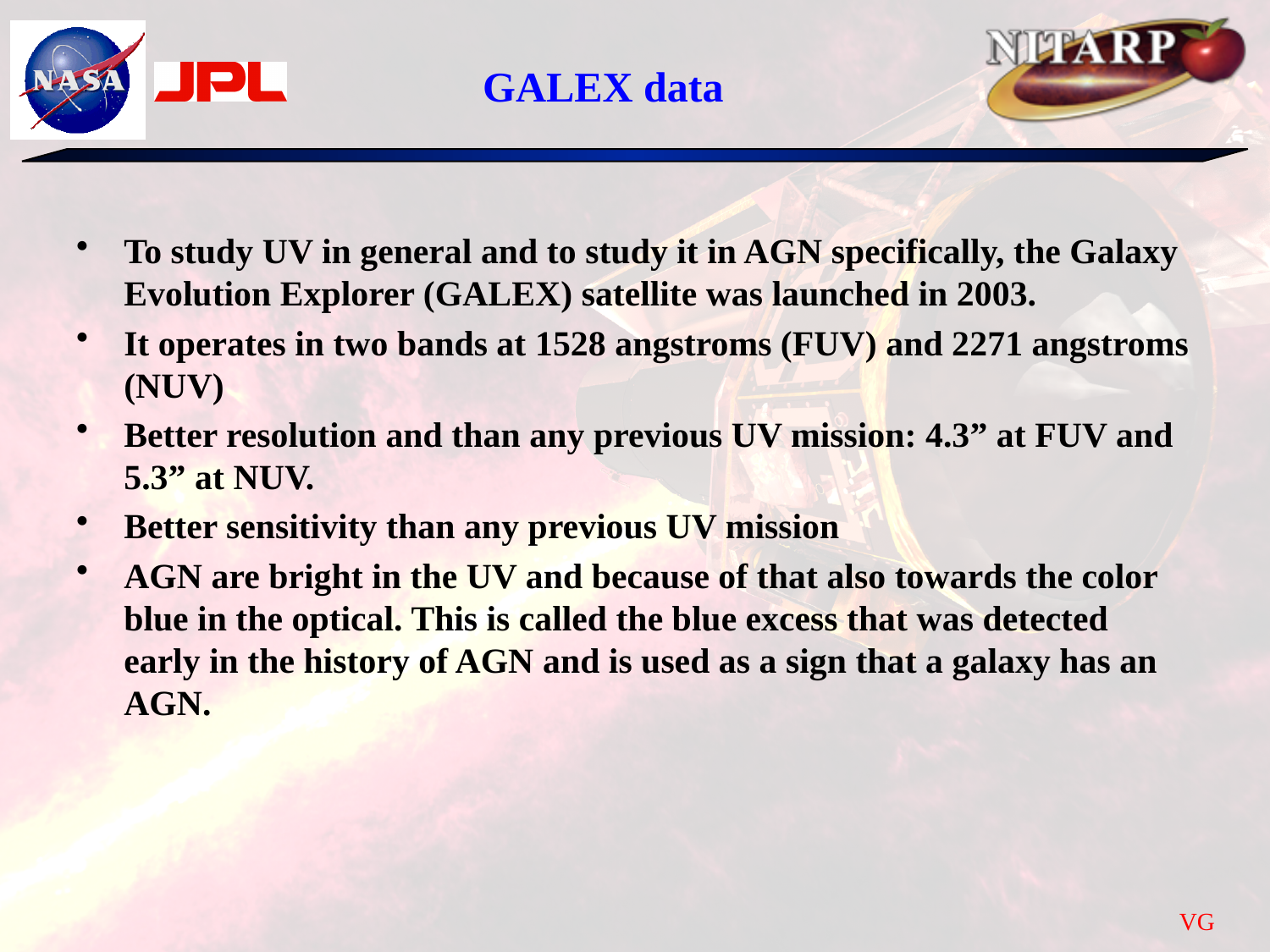

# GALEX data
To study UV in general and to study it in AGN specifically, the Galaxy Evolution Explorer (GALEX) satellite was launched in 2003.
It operates in two bands at 1528 angstroms (FUV) and 2271 angstroms (NUV)
Better resolution and than any previous UV mission: 4.3” at FUV and 5.3” at NUV.
Better sensitivity than any previous UV mission
AGN are bright in the UV and because of that also towards the color blue in the optical. This is called the blue excess that was detected early in the history of AGN and is used as a sign that a galaxy has an AGN.

VG